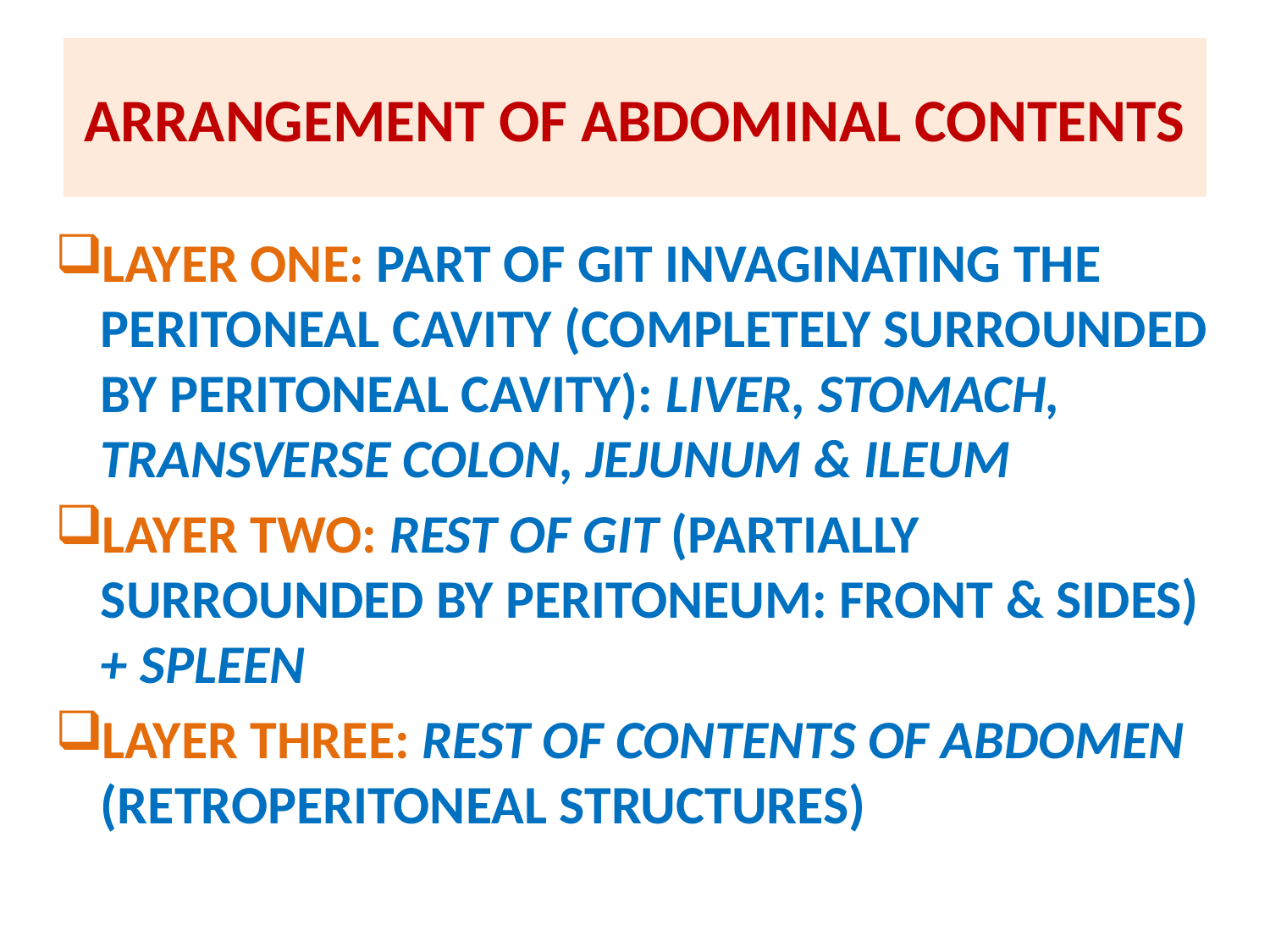

# ARRANGEMENT OF ABDOMINAL CONTENTS
LAYER ONE: PART OF GIT INVAGINATING THE PERITONEAL CAVITY (COMPLETELY SURROUNDED BY PERITONEAL CAVITY): LIVER, STOMACH, TRANSVERSE COLON, JEJUNUM & ILEUM
LAYER TWO: REST OF GIT (PARTIALLY SURROUNDED BY PERITONEUM: FRONT & SIDES) + SPLEEN
LAYER THREE: REST OF CONTENTS OF ABDOMEN (RETROPERITONEAL STRUCTURES)